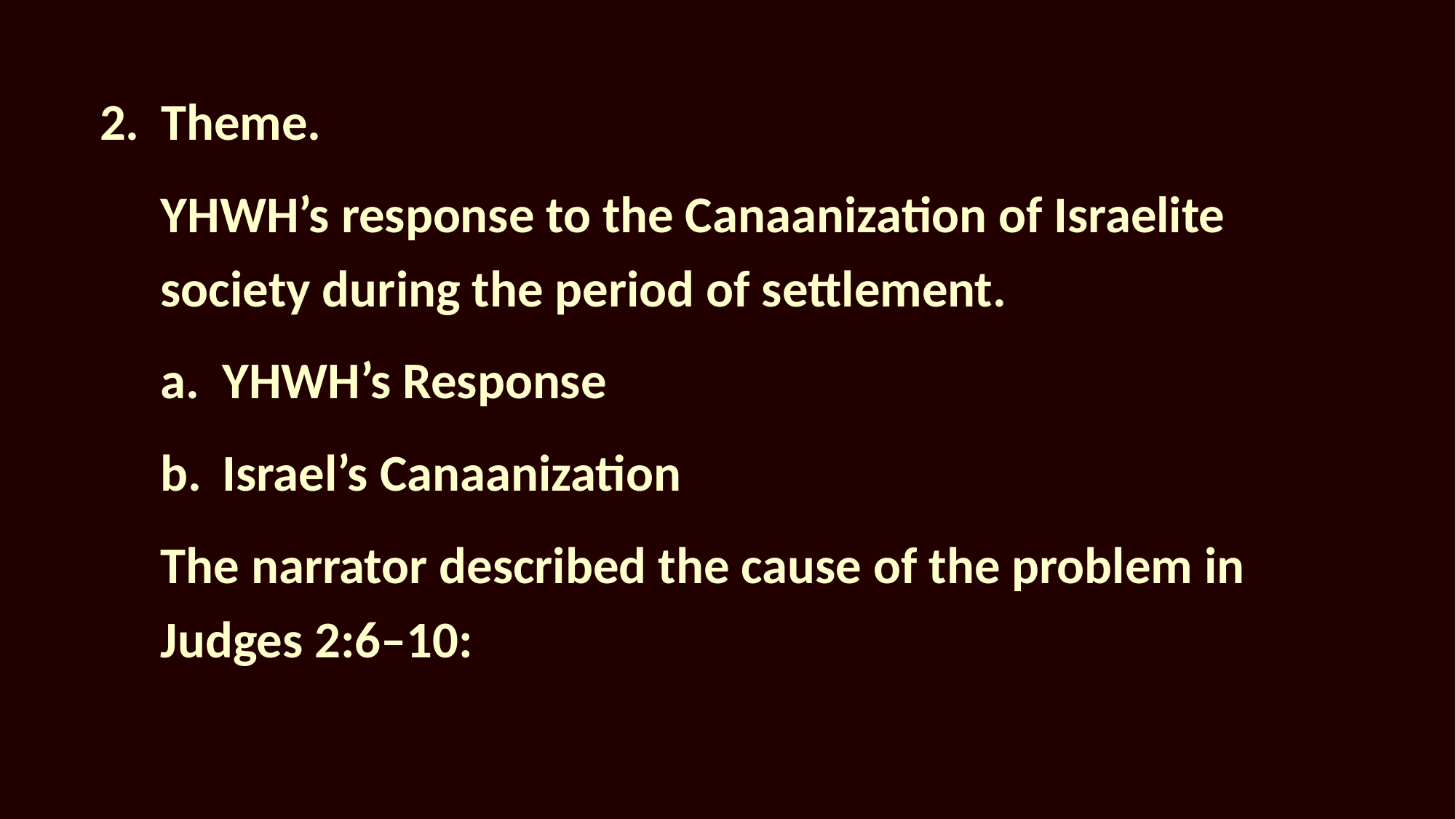

Theme.
YHWH’s response to the Canaanization of Israelite society during the period of settlement.
YHWH’s Response
Israel’s Canaanization
The narrator described the cause of the problem in Judges 2:6–10: